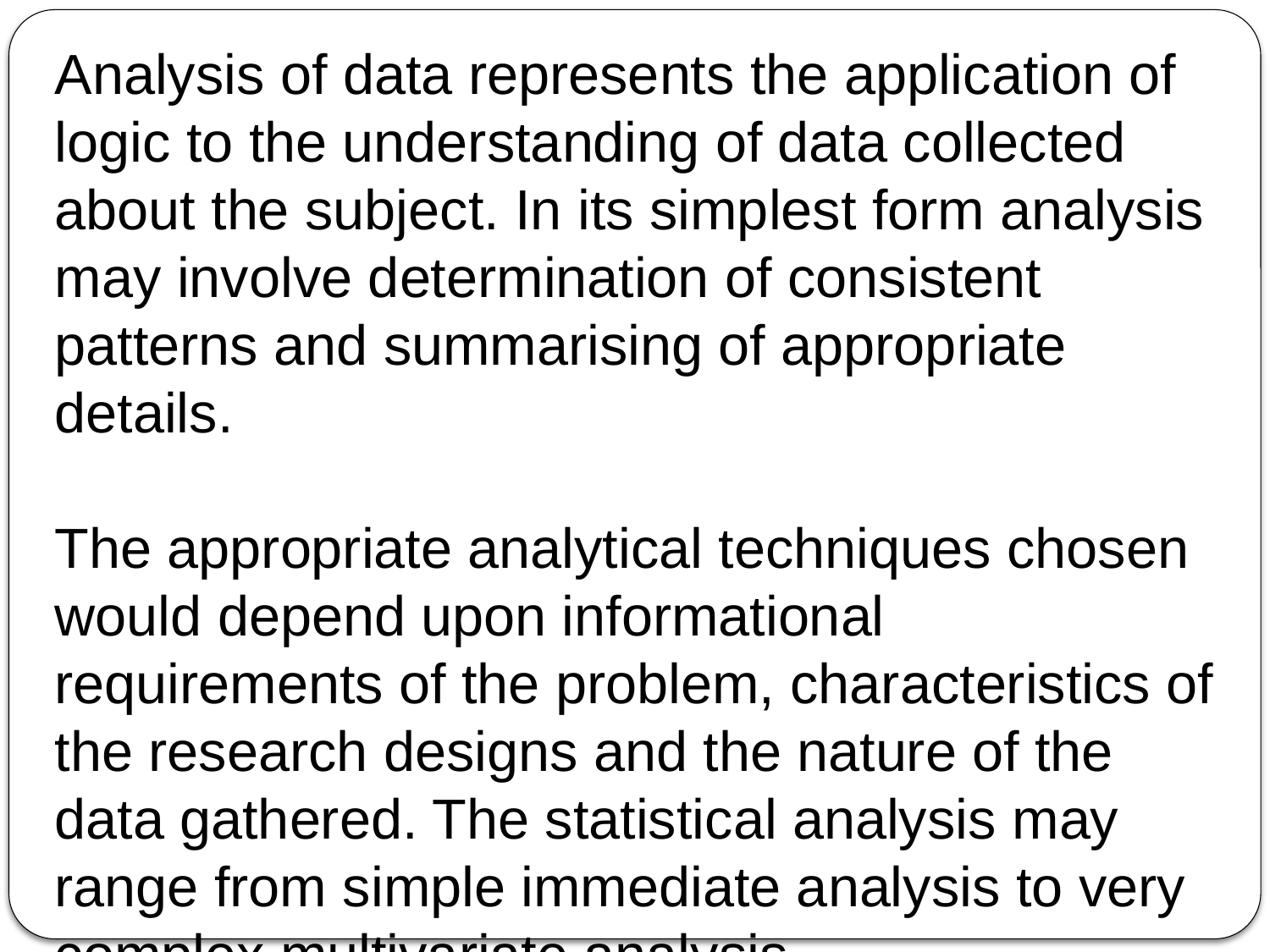

Analysis of data represents the application of logic to the understanding of data collected about the subject. In its simplest form analysis may involve determination of consistent patterns and summarising of appropriate details.

The appropriate analytical techniques chosen would depend upon informational requirements of the problem, characteristics of the research designs and the nature of the data gathered. The statistical analysis may range from simple immediate analysis to very complex multivariate analysis.